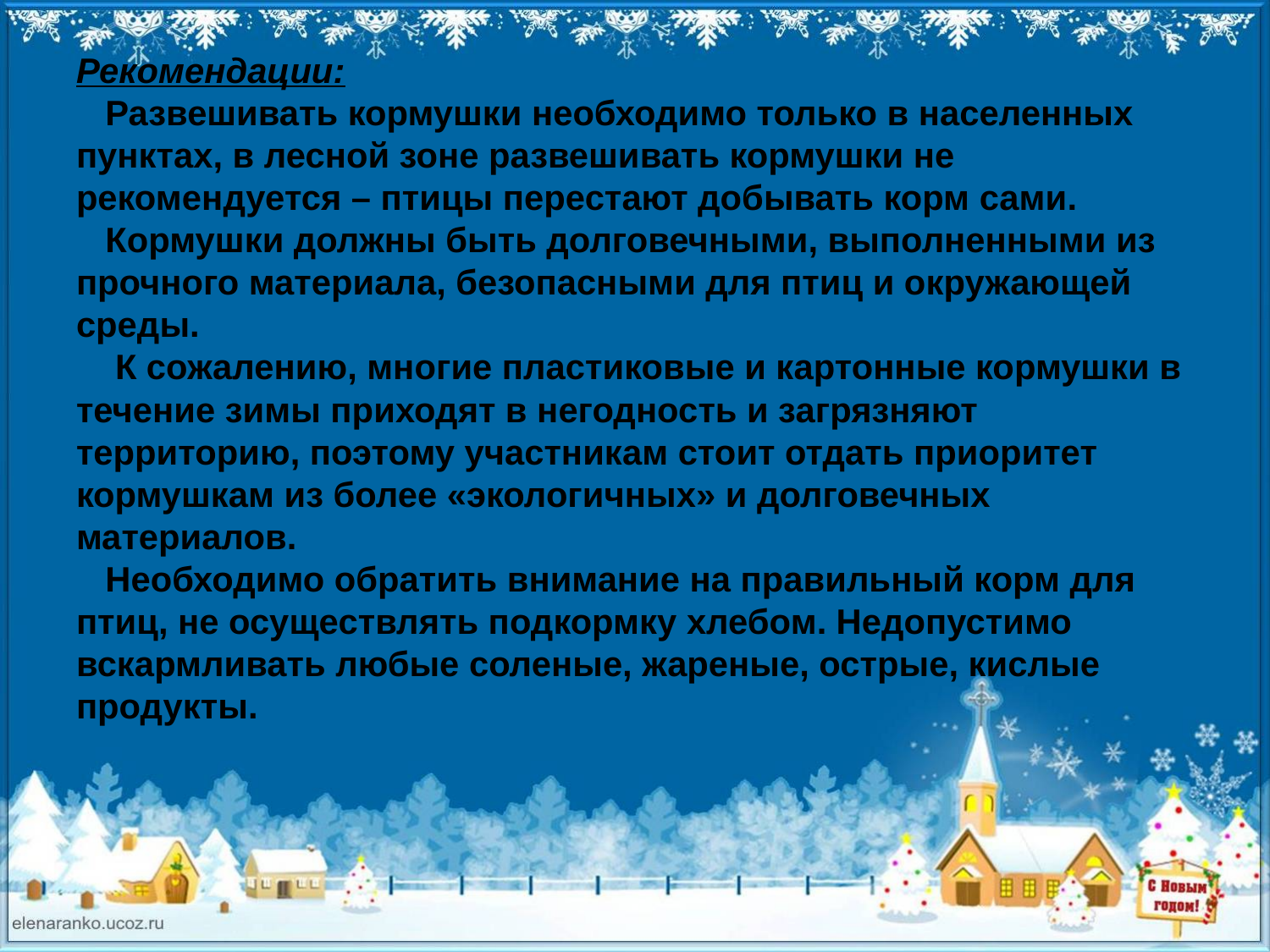

# Рекомендации: Развешивать кормушки необходимо только в населенных пунктах, в лесной зоне развешивать кормушки не рекомендуется – птицы перестают добывать корм сами. Кормушки должны быть долговечными, выполненными из прочного материала, безопасными для птиц и окружающей среды. К сожалению, многие пластиковые и картонные кормушки в течение зимы приходят в негодность и загрязняют территорию, поэтому участникам стоит отдать приоритет кормушкам из более «экологичных» и долговечных материалов. Необходимо обратить внимание на правильный корм для птиц, не осуществлять подкормку хлебом. Недопустимо вскармливать любые соленые, жареные, острые, кислые продукты.